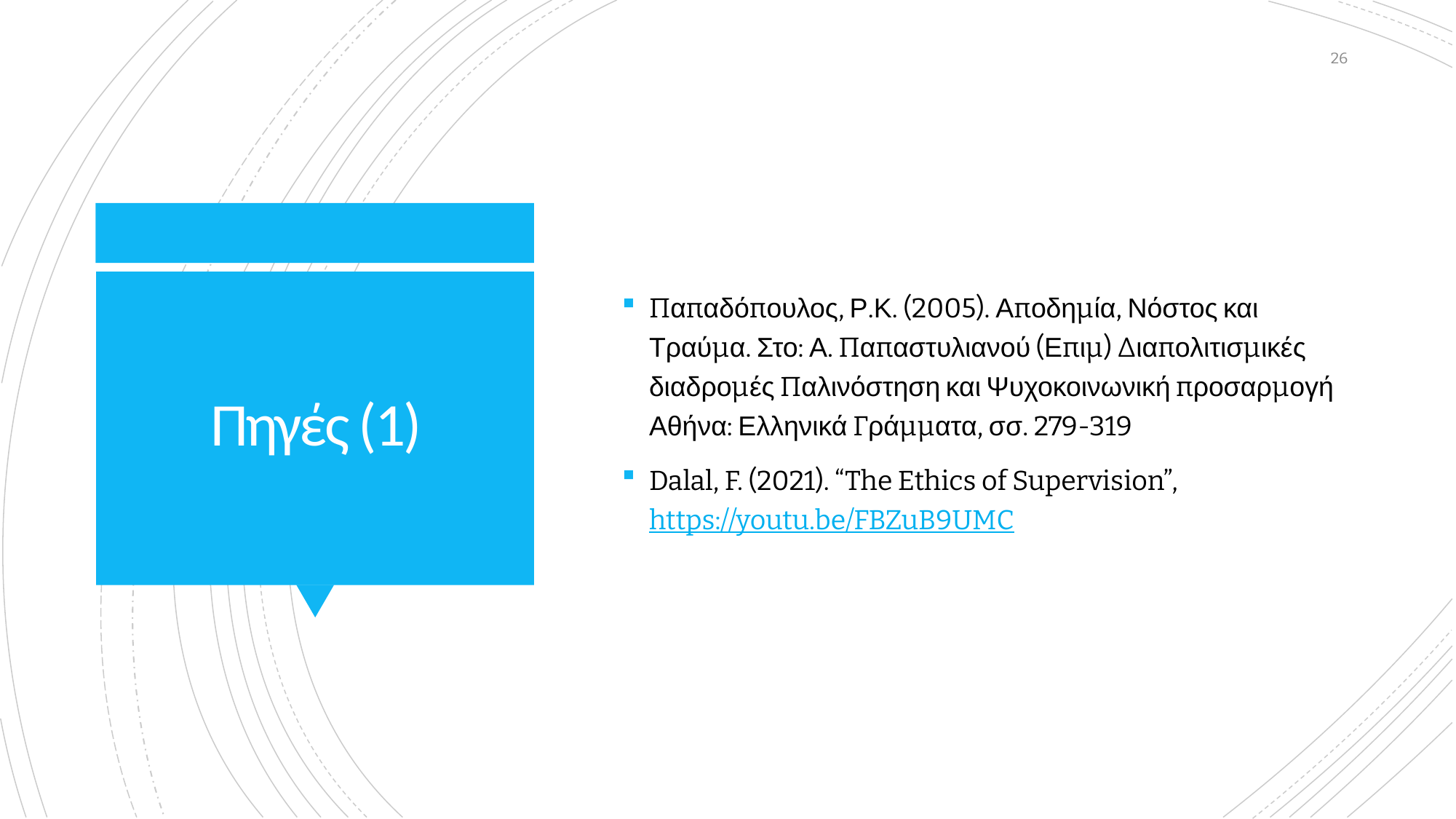

26
Παπαδόπουλος, Ρ.Κ. (2005). Αποδημία, Νόστος και Τραύμα. Στο: Α. Παπαστυλιανού (Επιμ) Διαπολιτισμικές διαδρομές Παλινόστηση και Ψυχοκοινωνική προσαρμογή Αθήνα: Ελληνικά Γράμματα, σσ. 279-319
Dalal, F. (2021). “The Ethics of Supervision”,  https://youtu.be/FBZuB9UMC
# Πηγές (1)